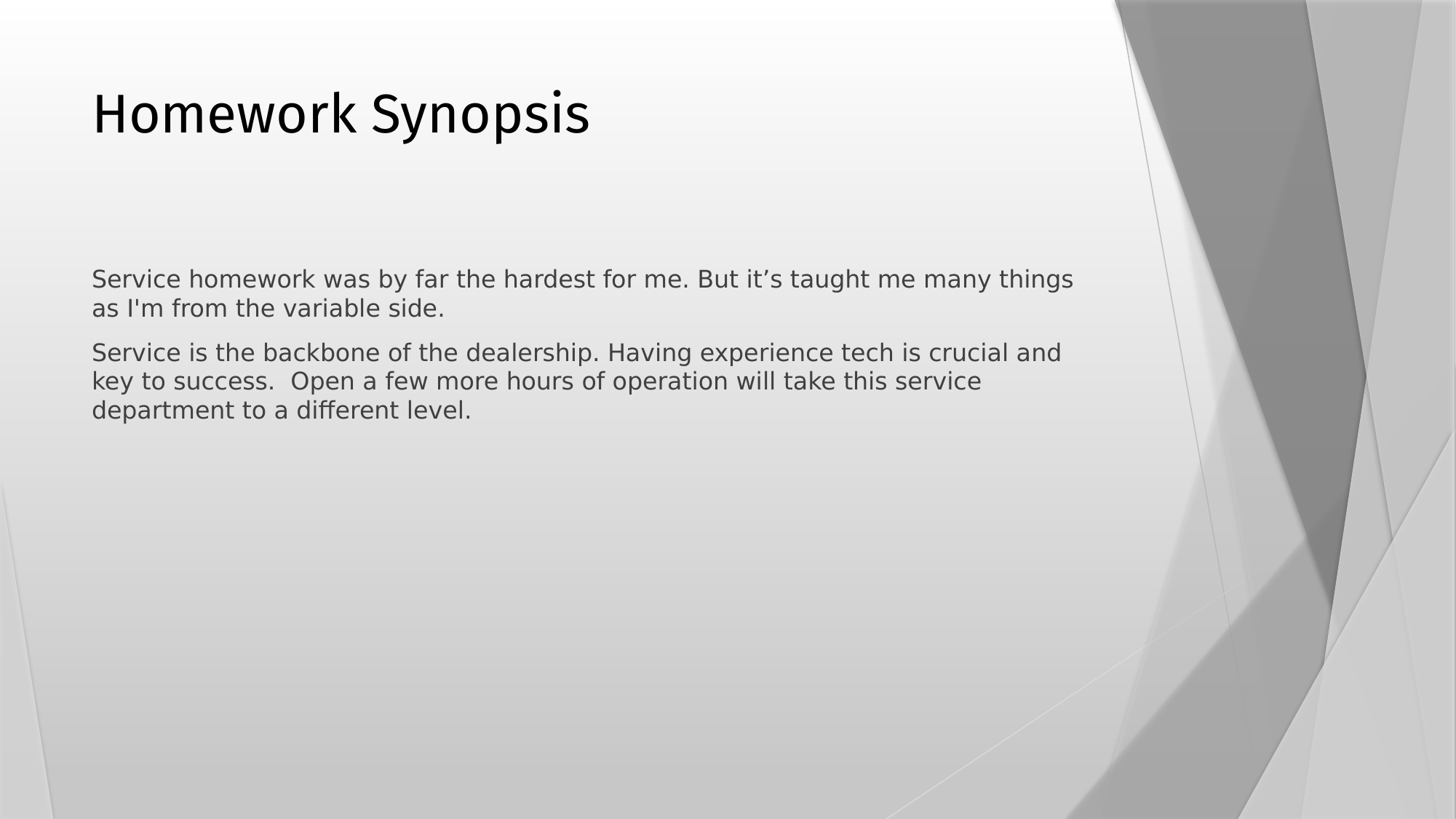

# Homework Synopsis
Service homework was by far the hardest for me. But it’s taught me many things as I'm from the variable side.
Service is the backbone of the dealership. Having experience tech is crucial and key to success.  Open a few more hours of operation will take this service department to a different level.